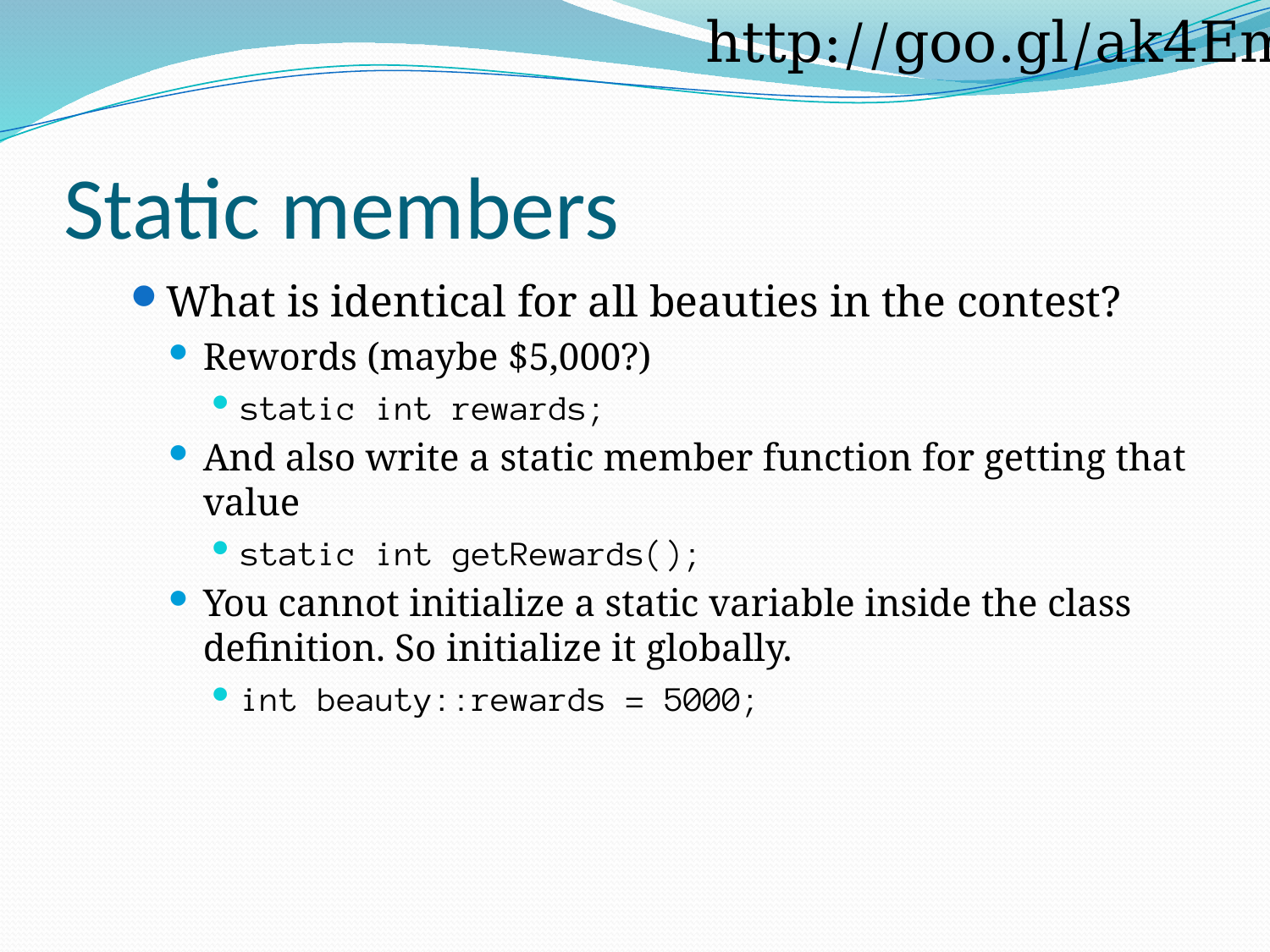

http://goo.gl/ak4Em
# Static members
What is identical for all beauties in the contest?
Rewords (maybe $5,000?)
static int rewards;
And also write a static member function for getting that value
static int getRewards();
You cannot initialize a static variable inside the class definition. So initialize it globally.
int beauty::rewards = 5000;